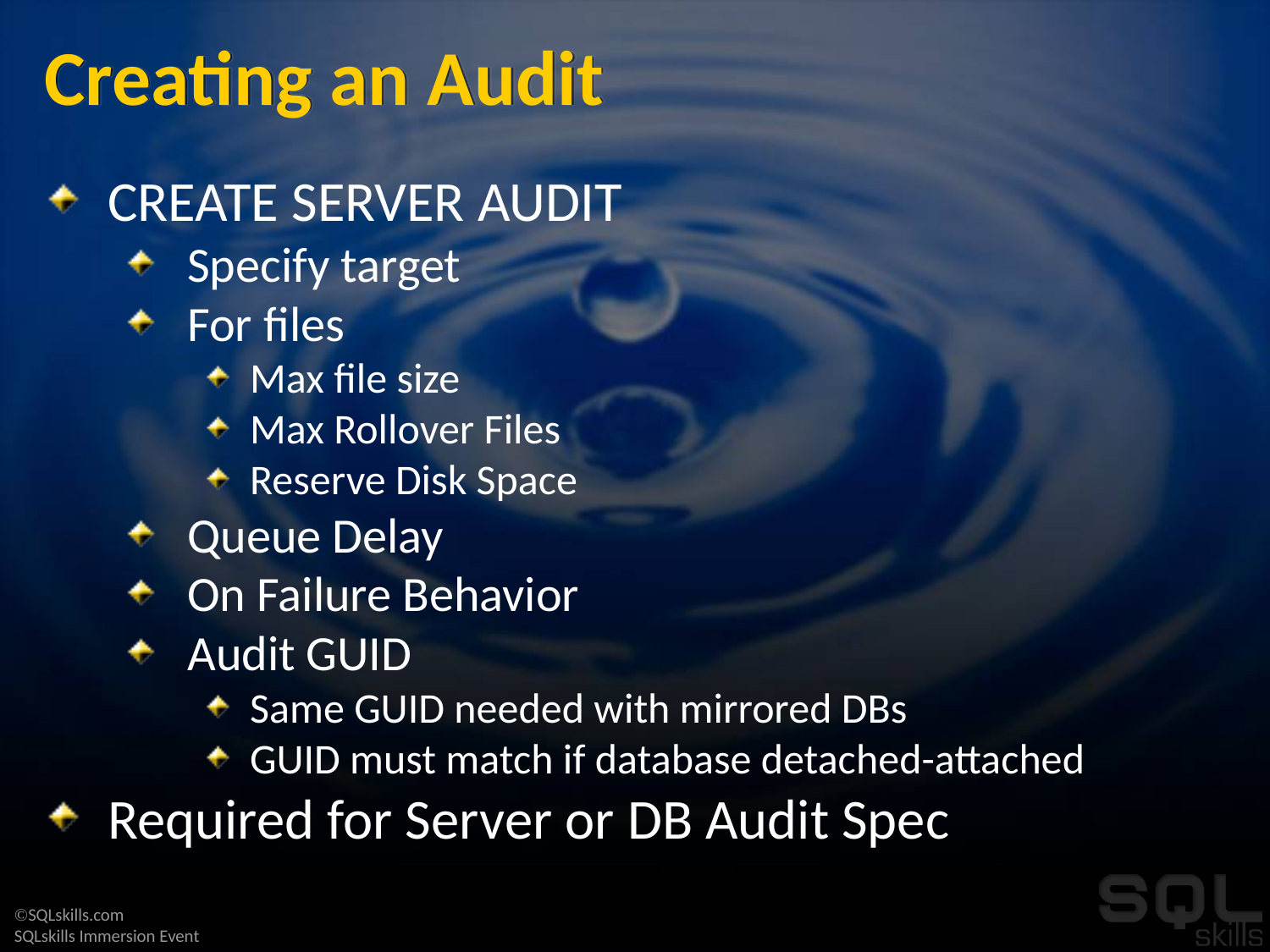

# Creating an Audit
CREATE SERVER AUDIT
Specify target
For files
Max file size
Max Rollover Files
Reserve Disk Space
Queue Delay
On Failure Behavior
Audit GUID
Same GUID needed with mirrored DBs
GUID must match if database detached-attached
Required for Server or DB Audit Spec